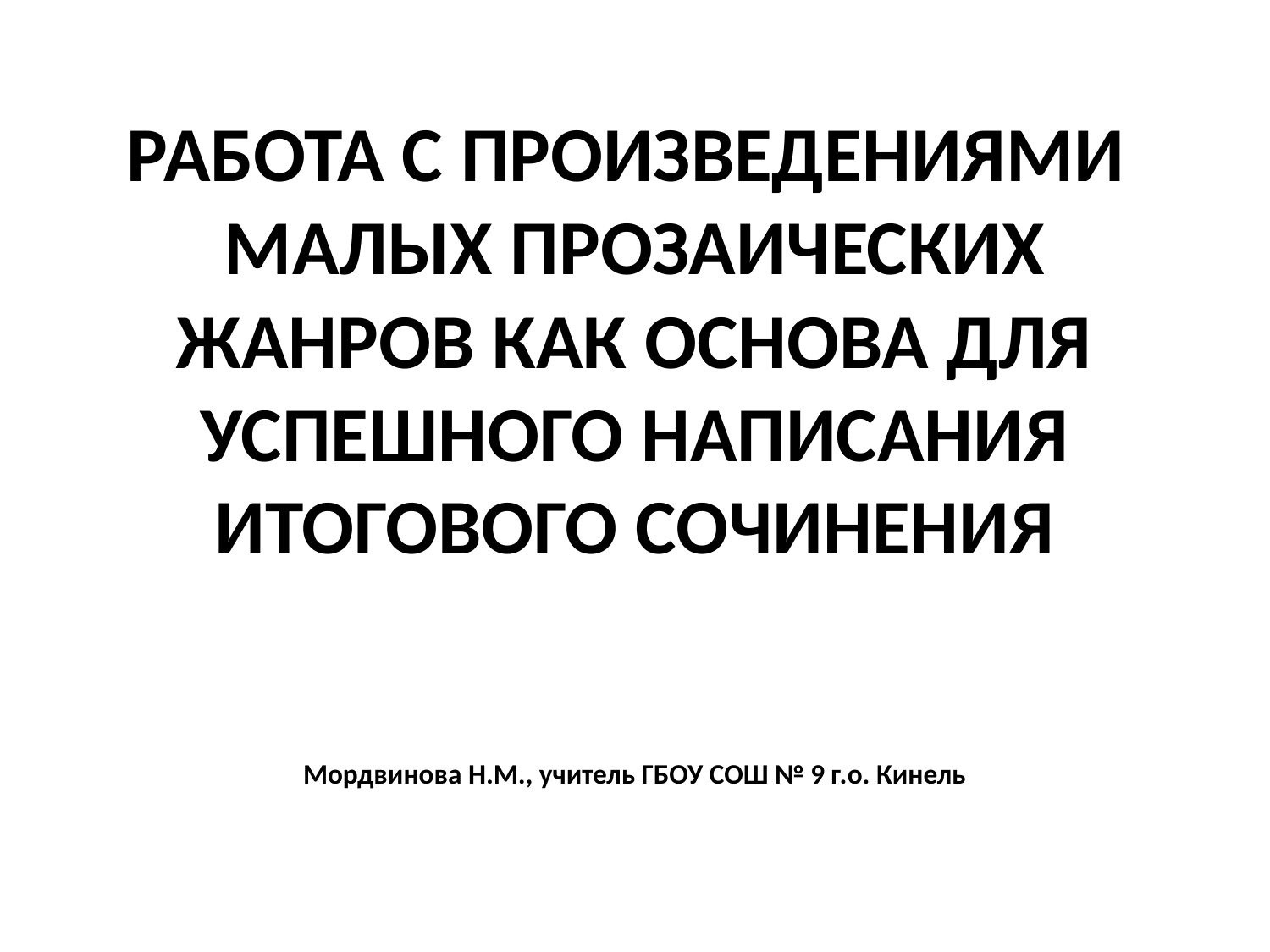

# РАБОТА С ПРОИЗВЕДЕНИЯМИ МАЛЫХ ПРОЗАИЧЕСКИХ ЖАНРОВ КАК ОСНОВА ДЛЯ УСПЕШНОГО НАПИСАНИЯ ИТОГОВОГО СОЧИНЕНИЯ Мордвинова Н.М., учитель ГБОУ СОШ № 9 г.о. Кинель